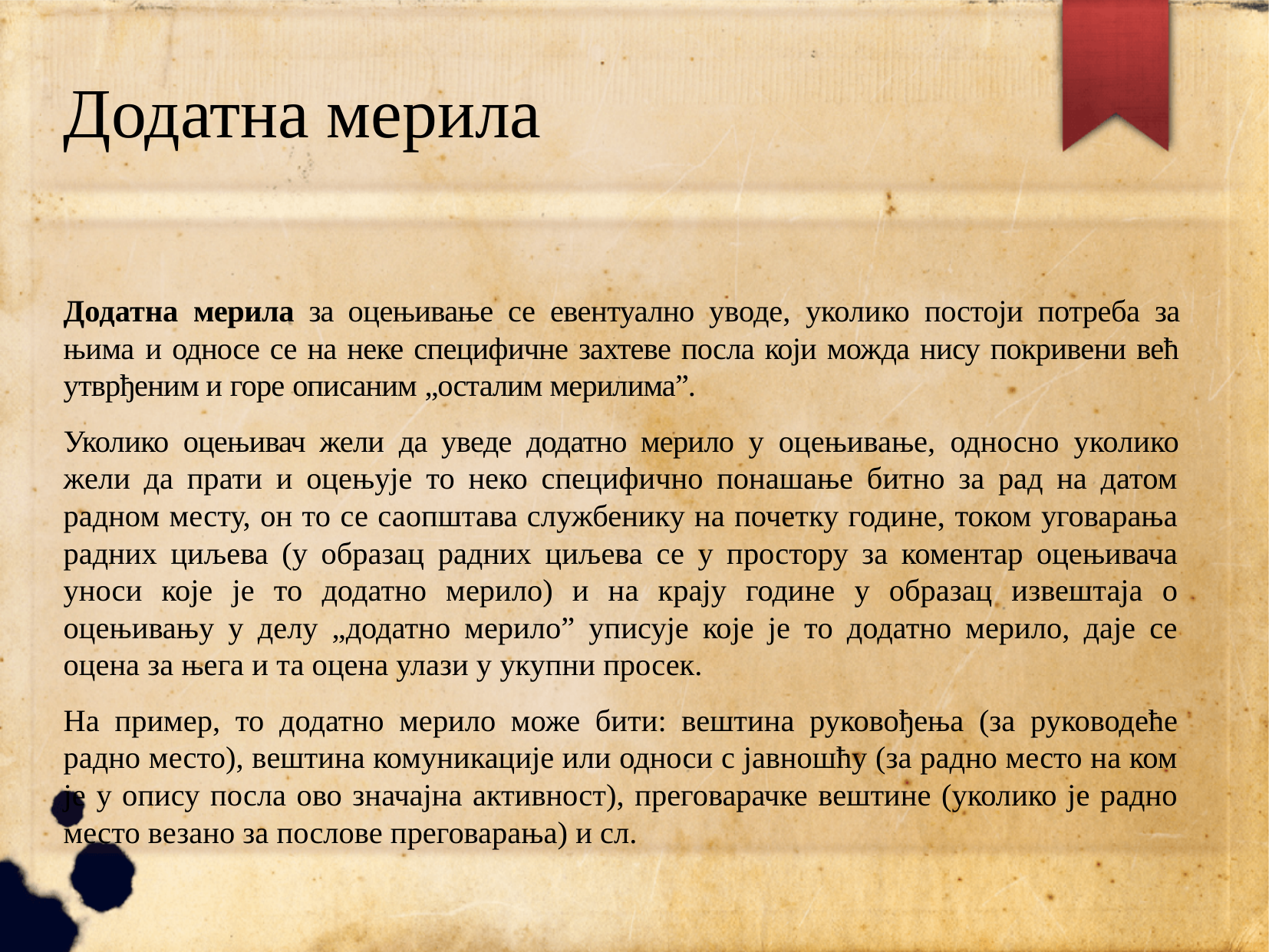

# Додатна мерила

Додатна мерила за оцењивање се евентуално уводе, уколико постоји потреба за њима и односе се на неке специфичне захтеве посла који можда нису покривени већ утврђеним и горе описаним „осталим мерилима”.
Уколико оцењивач жели да уведе додатно мерило у оцењивање, односно уколико жели да прати и оцењује то неко специфично понашање битно за рад на датом радном месту, он то се саопштава службенику на почетку године, током уговарања радних циљева (у образац радних циљева се у простору за коментар оцењивача уноси које је то додатно мерило) и на крају године у образац извештаја о оцењивању у делу „додатно мерило” уписује које је то додатно мерило, даје се оцена за њега и та оцена улази у укупни просек.
На пример, то додатно мерило може бити: вештина руковођења (за руководеће радно место), вештина комуникације или односи с јавношћу (за радно место на ком је у опису посла ово значајна активност), преговарачке вештине (уколико је радно место везано за послове преговарања) и сл.